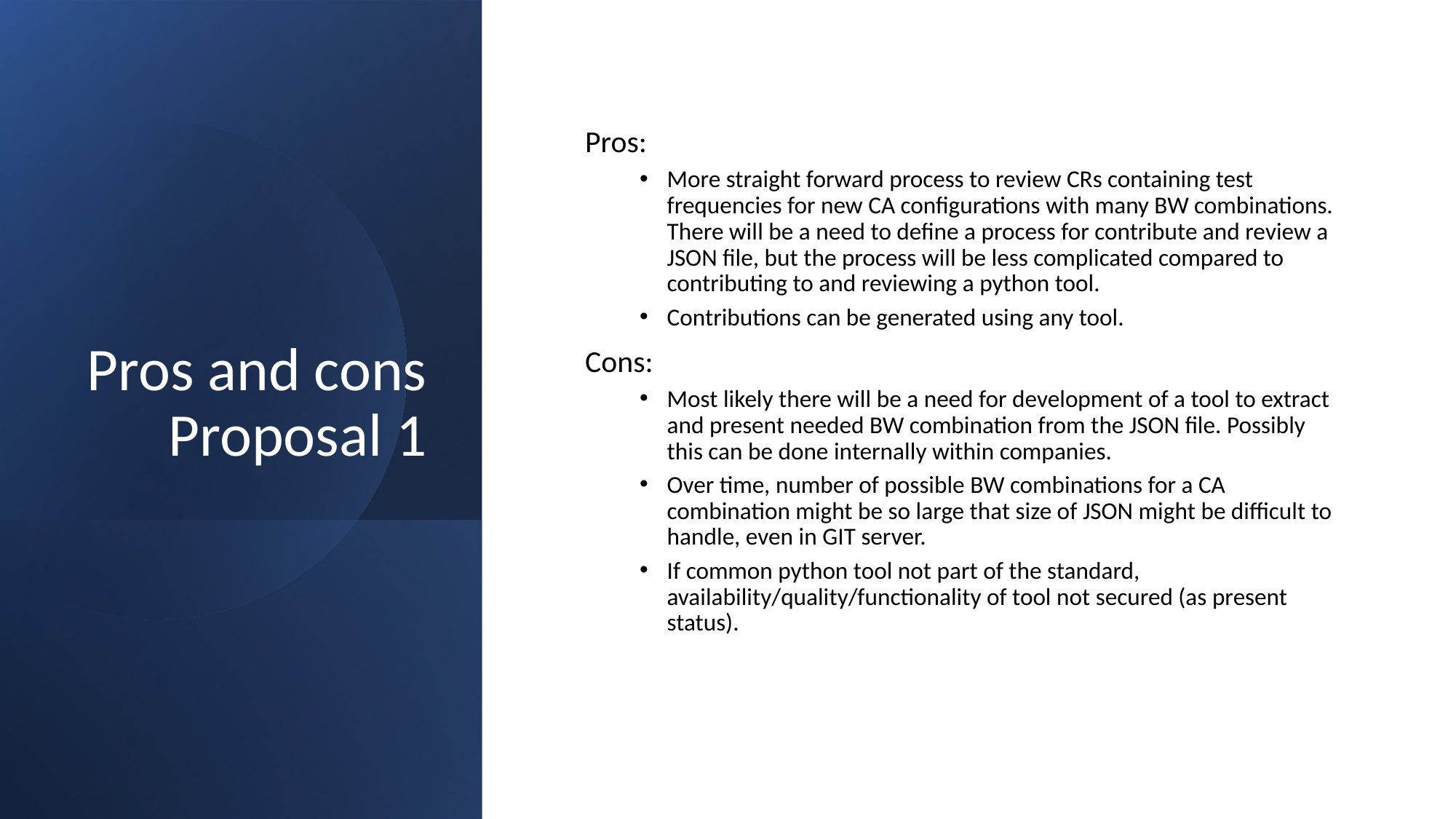

# Pros and cons Proposal 1
Pros:
More straight forward process to review CRs containing test frequencies for new CA configurations with many BW combinations. There will be a need to define a process for contribute and review a JSON file, but the process will be less complicated compared to contributing to and reviewing a python tool.
Contributions can be generated using any tool.
Cons:
Most likely there will be a need for development of a tool to extract and present needed BW combination from the JSON file. Possibly this can be done internally within companies.
Over time, number of possible BW combinations for a CA combination might be so large that size of JSON might be difficult to handle, even in GIT server.
If common python tool not part of the standard, availability/quality/functionality of tool not secured (as present status).